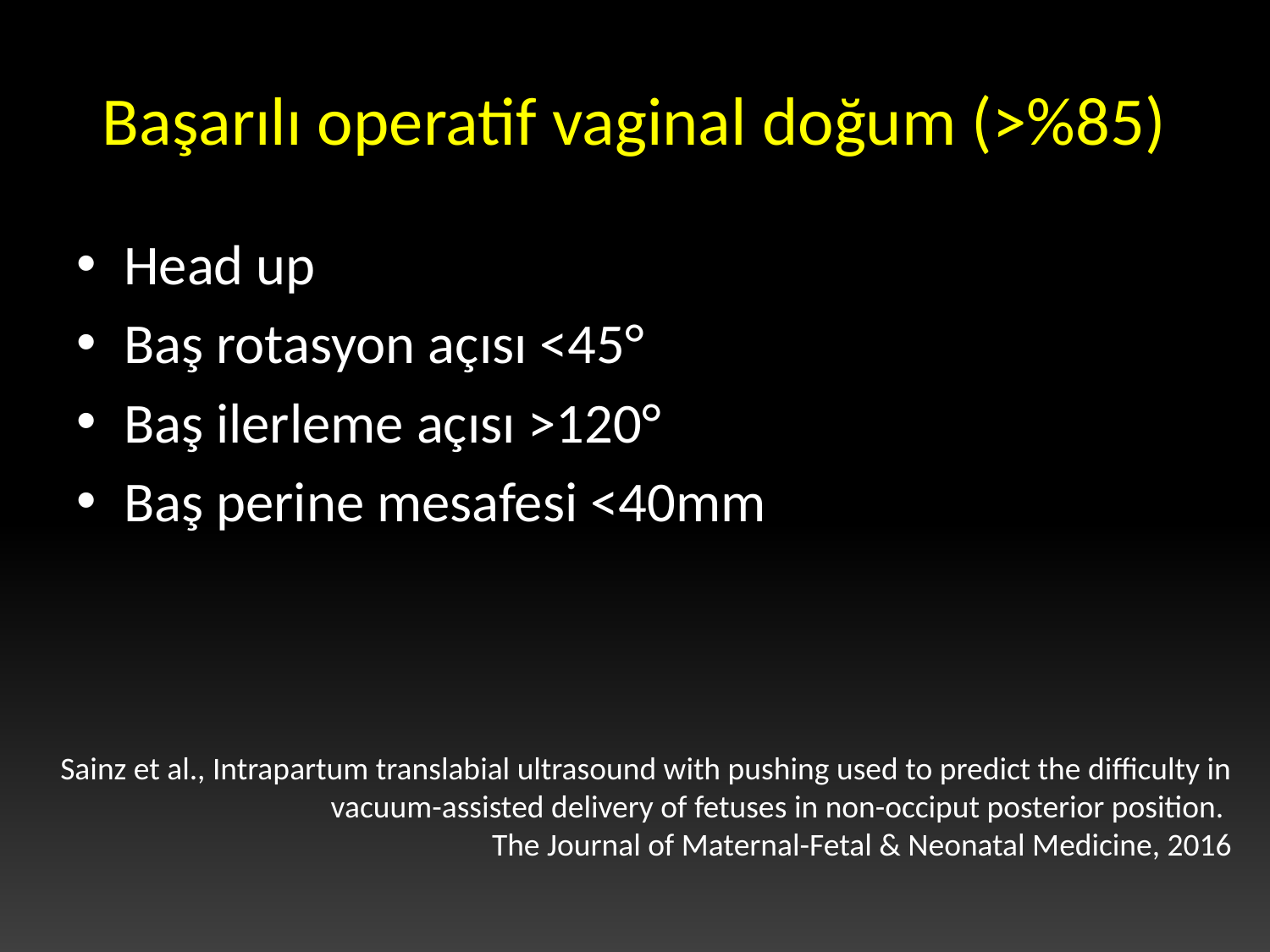

# Başarılı operatif vaginal doğum (>%85)
Head up
Baş rotasyon açısı <45°
Baş ilerleme açısı >120°
Baş perine mesafesi <40mm
Sainz et al., Intrapartum translabial ultrasound with pushing used to predict the difficulty in vacuum-assisted delivery of fetuses in non-occiput posterior position.
The Journal of Maternal-Fetal & Neonatal Medicine, 2016